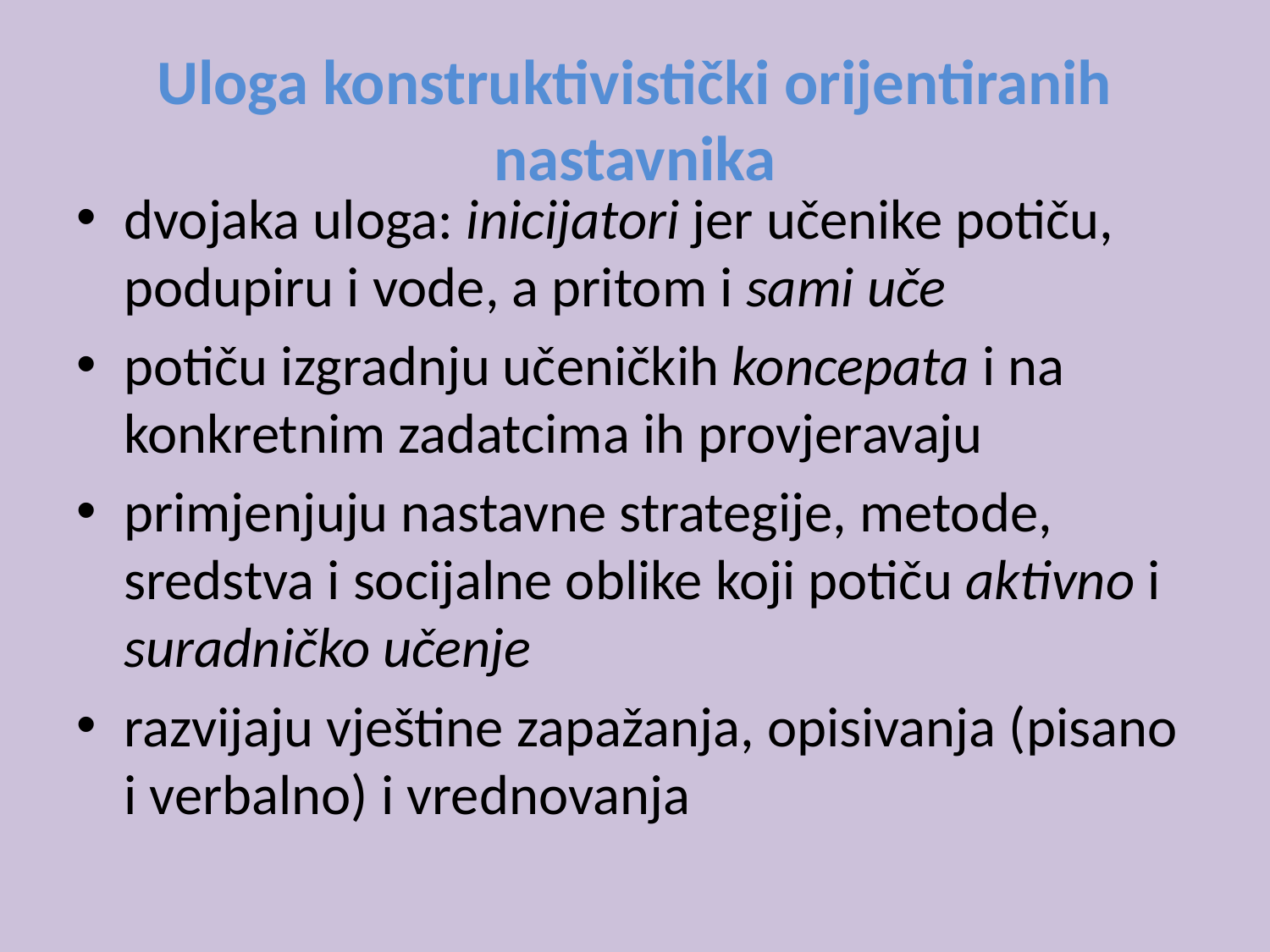

# Uloga konstruktivistički orijentiranih nastavnika
dvojaka uloga: inicijatori jer učenike potiču, podupiru i vode, a pritom i sami uče
potiču izgradnju učeničkih koncepata i na konkretnim zadatcima ih provjeravaju
primjenjuju nastavne strategije, metode, sredstva i socijalne oblike koji potiču aktivno i suradničko učenje
razvijaju vještine zapažanja, opisivanja (pisano i verbalno) i vrednovanja